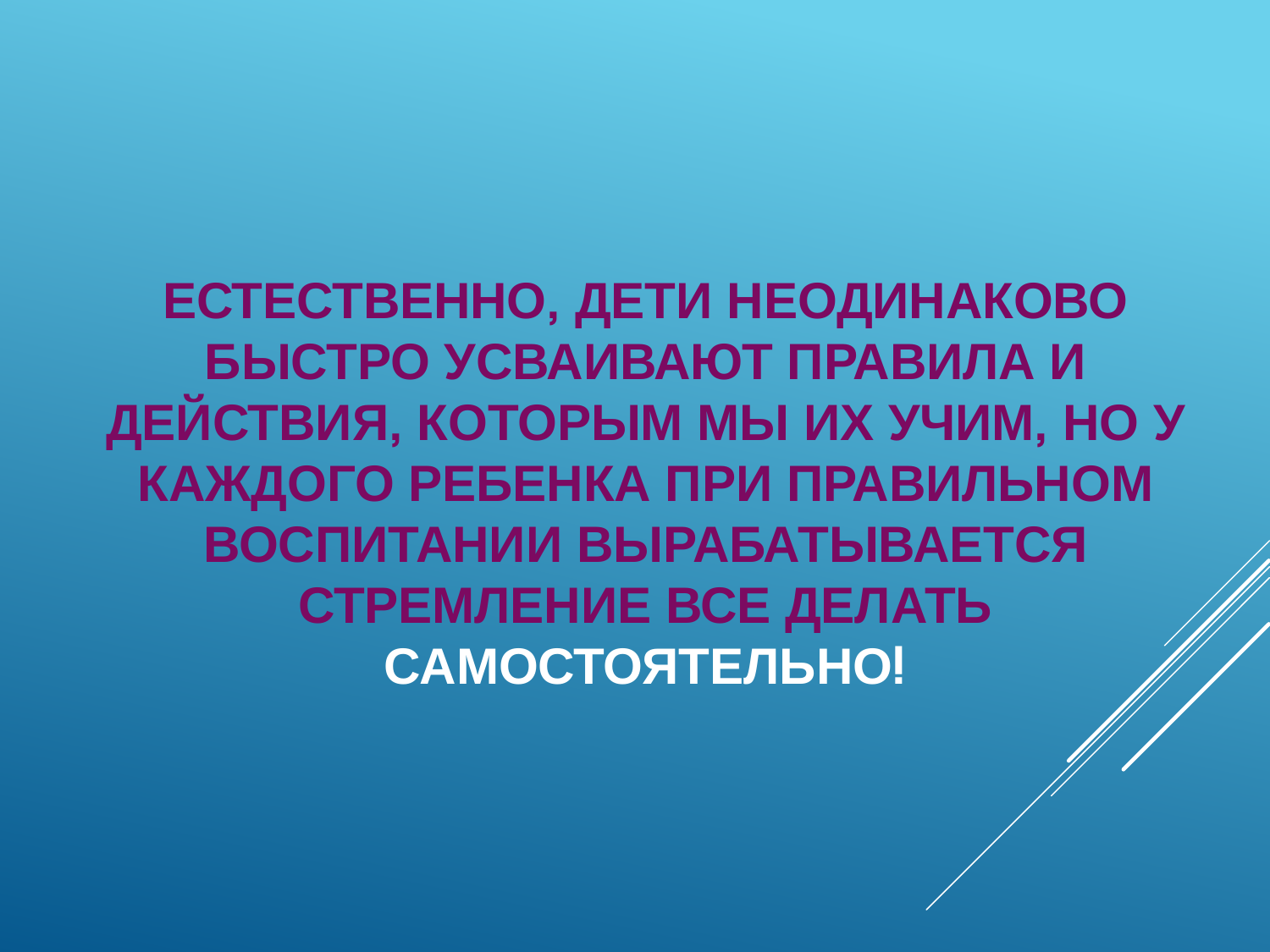

# Естественно, дети неодинаково быстро усваивают правила и действия, которым мы их учим, Но у каждого ребенка при правильном воспитании вырабатывается стремление все делать самостоятельно!